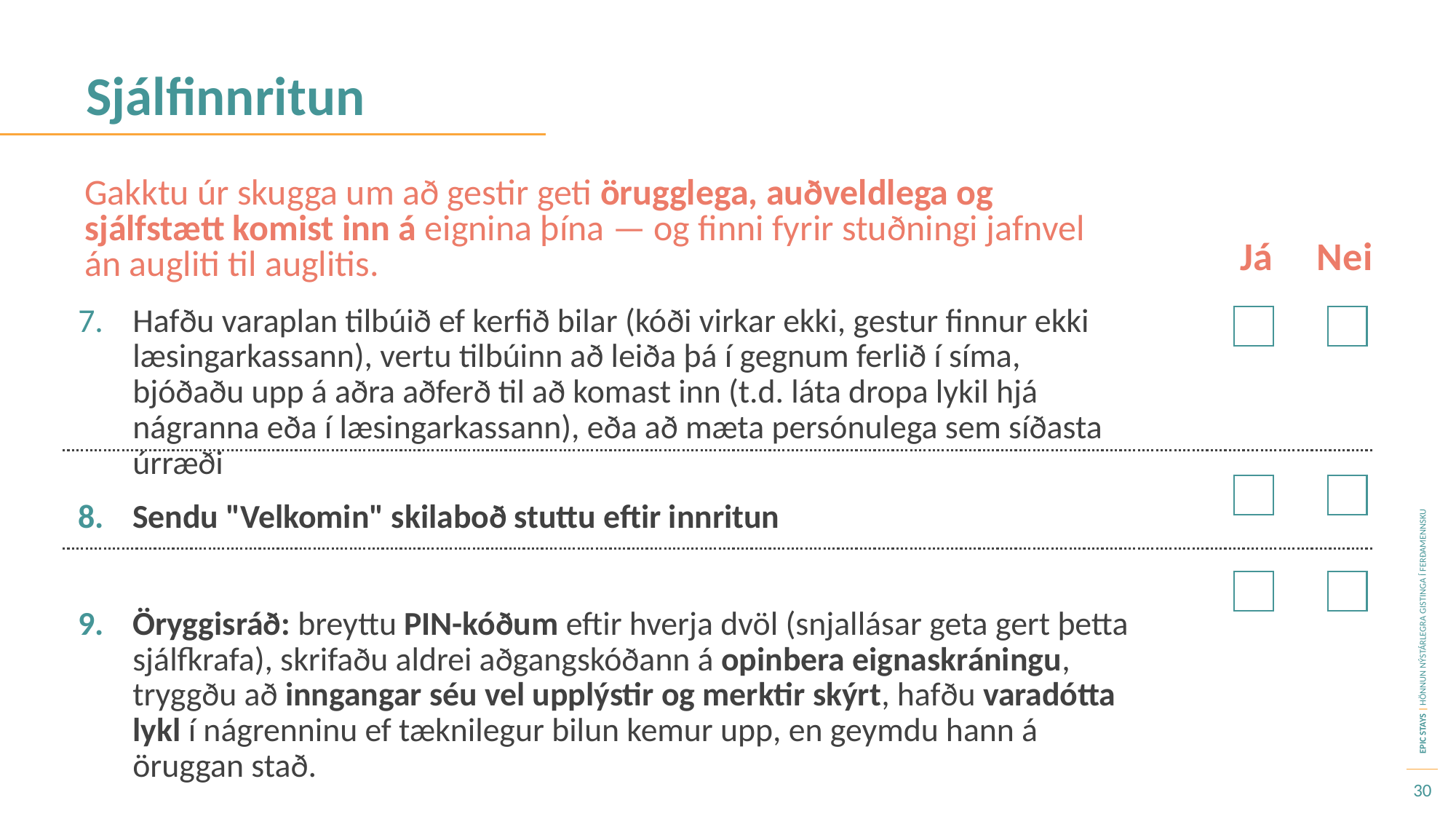

Sjálfinnritun
Gakktu úr skugga um að gestir geti örugglega, auðveldlega og sjálfstætt komist inn á eignina þína — og finni fyrir stuðningi jafnvel án augliti til auglitis.

Já     Nei

Hafðu varaplan tilbúið ef kerfið bilar (kóði virkar ekki, gestur finnur ekki læsingarkassann), vertu tilbúinn að leiða þá í gegnum ferlið í síma, bjóðaðu upp á aðra aðferð til að komast inn (t.d. láta dropa lykil hjá nágranna eða í læsingarkassann), eða að mæta persónulega sem síðasta úrræði
Sendu "Velkomin" skilaboð stuttu eftir innritun

Öryggisráð: breyttu PIN-kóðum eftir hverja dvöl (snjallásar geta gert þetta sjálfkrafa), skrifaðu aldrei aðgangskóðann á opinbera eignaskráningu, tryggðu að inngangar séu vel upplýstir og merktir skýrt, hafðu varadótta lykl í nágrenninu ef tæknilegur bilun kemur upp, en geymdu hann á öruggan stað.

30